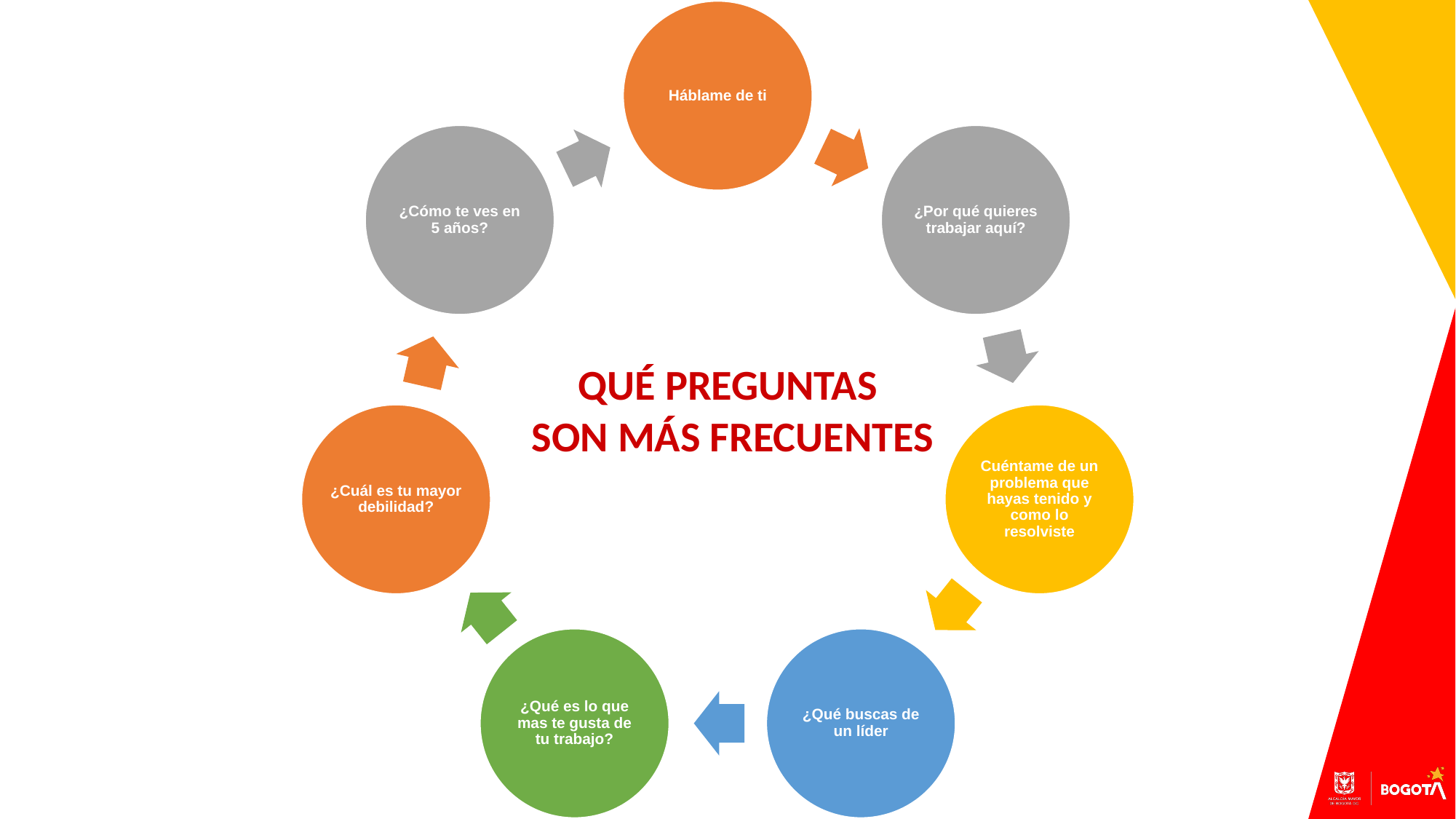

Háblame de ti

¿Por qué quieres trabajar aquí?

Cuéntame de un problema que hayas tenido y como lo resolviste

¿Qué buscas de un líder

¿Qué es lo que mas te gusta de tu trabajo?

¿Cuál es tu mayor debilidad?

¿Cómo te ves en 5 años?

QUÉ PREGUNTAS
SON MÁS FRECUENTES